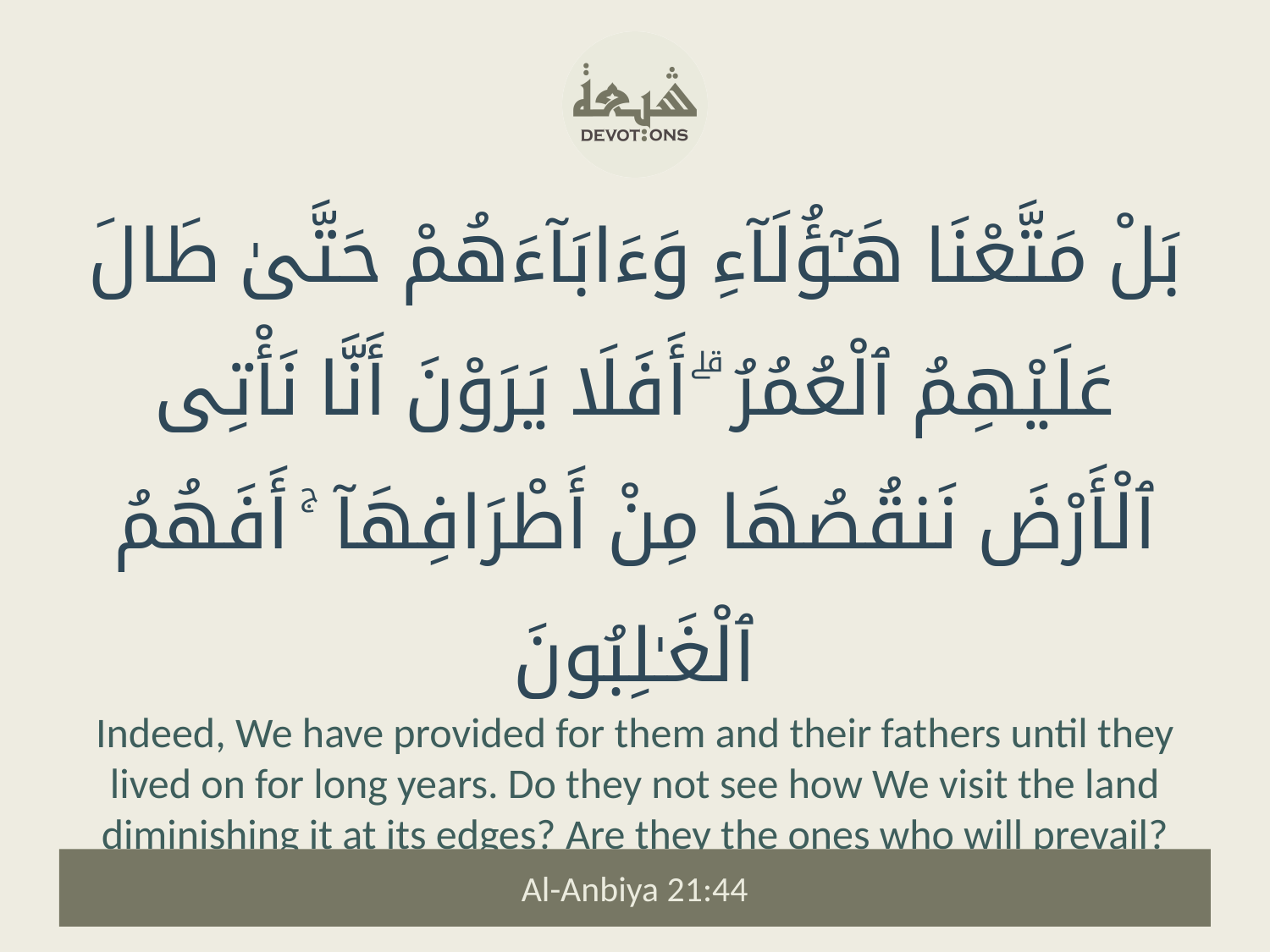

بَلْ مَتَّعْنَا هَـٰٓؤُلَآءِ وَءَابَآءَهُمْ حَتَّىٰ طَالَ عَلَيْهِمُ ٱلْعُمُرُ ۗ أَفَلَا يَرَوْنَ أَنَّا نَأْتِى ٱلْأَرْضَ نَنقُصُهَا مِنْ أَطْرَافِهَآ ۚ أَفَهُمُ ٱلْغَـٰلِبُونَ
Indeed, We have provided for them and their fathers until they lived on for long years. Do they not see how We visit the land diminishing it at its edges? Are they the ones who will prevail?
Al-Anbiya 21:44